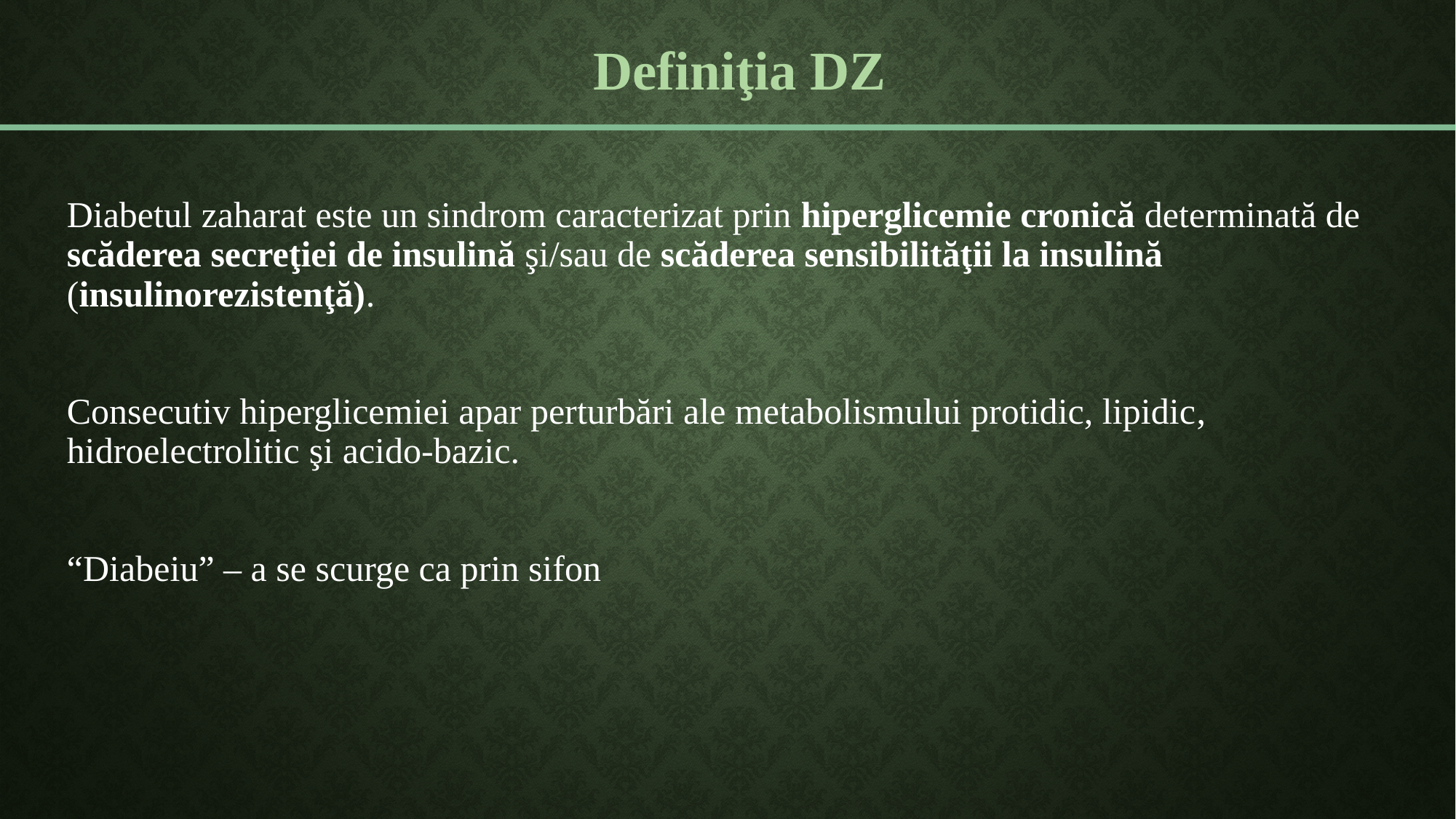

Definiţia DZ

Diabetul zaharat este un sindrom caracterizat prin hiperglicemie cronică determinată de scăderea secreţiei de insulină şi/sau de scăderea sensibilităţii la insulină (insulinorezistenţă).

Consecutiv hiperglicemiei apar perturbări ale metabolismului protidic, lipidic, hidroelectrolitic şi acido-bazic.

“Diabeiu” – a se scurge ca prin sifon